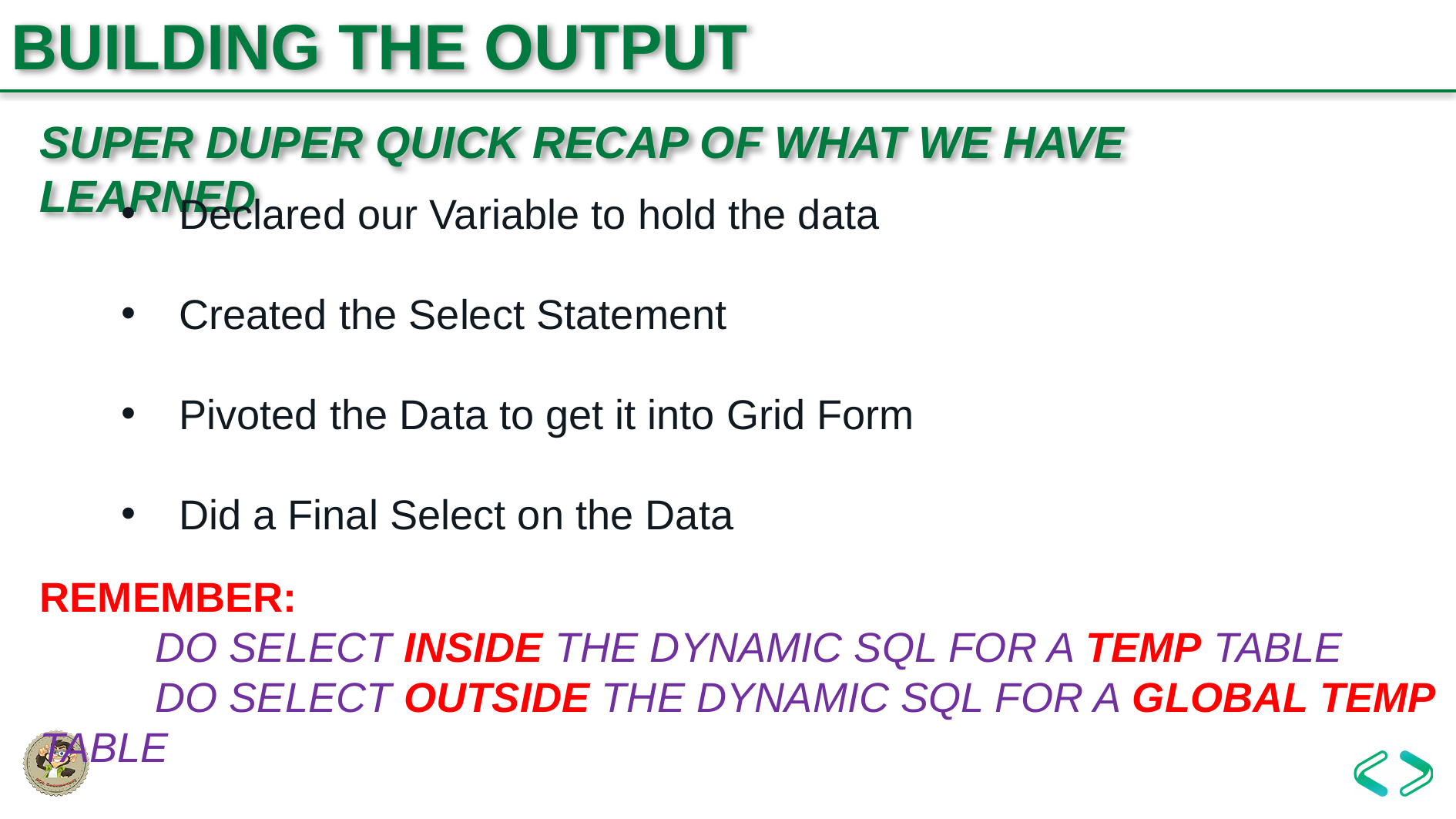

BUILDING THE OUTPUT
SUPER DUPER QUICK RECAP OF WHAT WE HAVE LEARNED
Declared our Variable to hold the data

Created the Select Statement

Pivoted the Data to get it into Grid Form

Did a Final Select on the Data
REMEMBER:
	DO SELECT INSIDE THE DYNAMIC SQL FOR A TEMP TABLE
	DO SELECT OUTSIDE THE DYNAMIC SQL FOR A GLOBAL TEMP TABLE